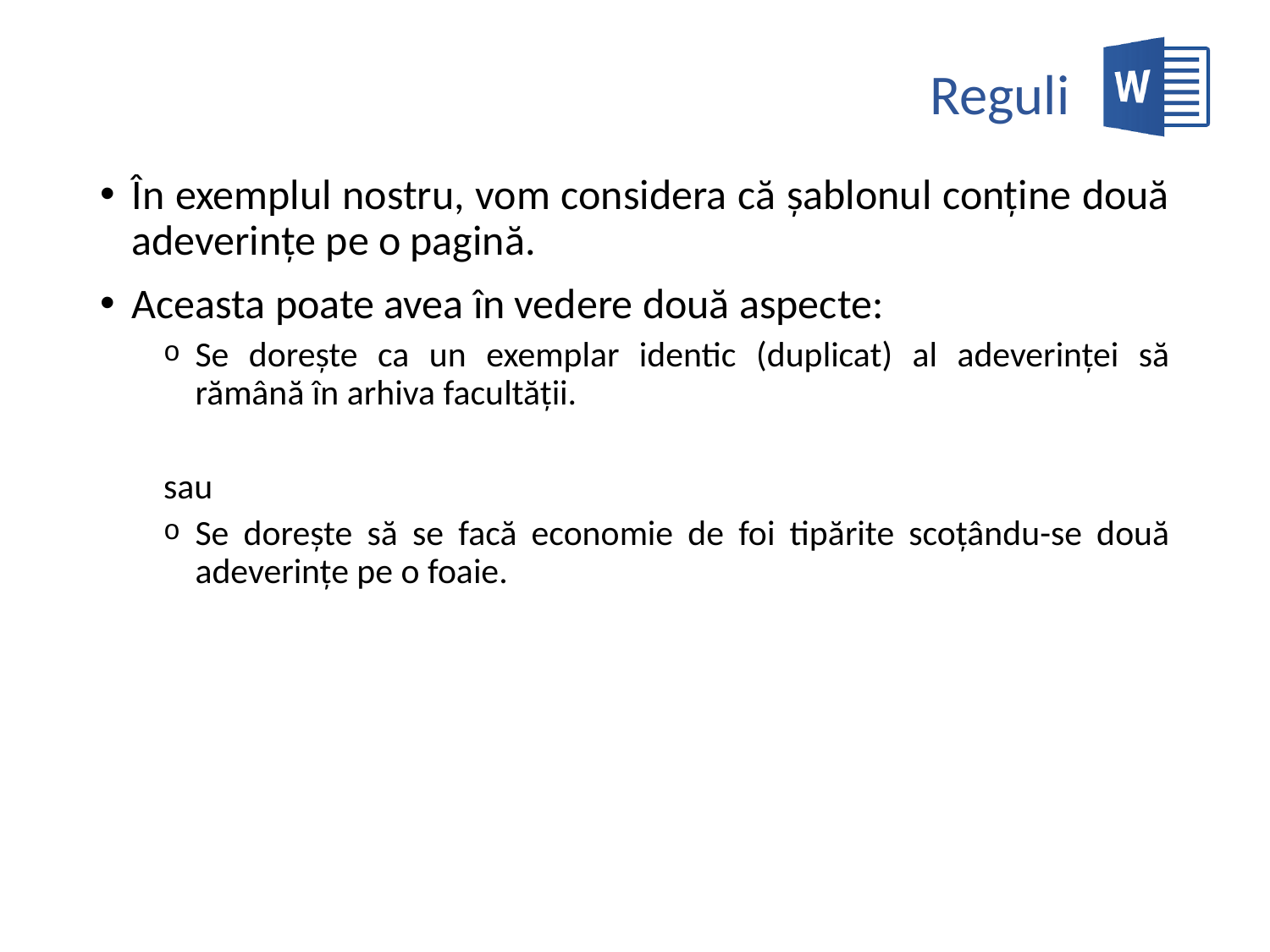

# Reguli
În exemplul nostru, vom considera că şablonul conţine două adeverinţe pe o pagină.
Aceasta poate avea în vedere două aspecte:
Se doreşte ca un exemplar identic (duplicat) al adeverinţei să rămână în arhiva facultăţii.

sau
Se doreşte să se facă economie de foi tipărite scoţându-se două adeverinţe pe o foaie.